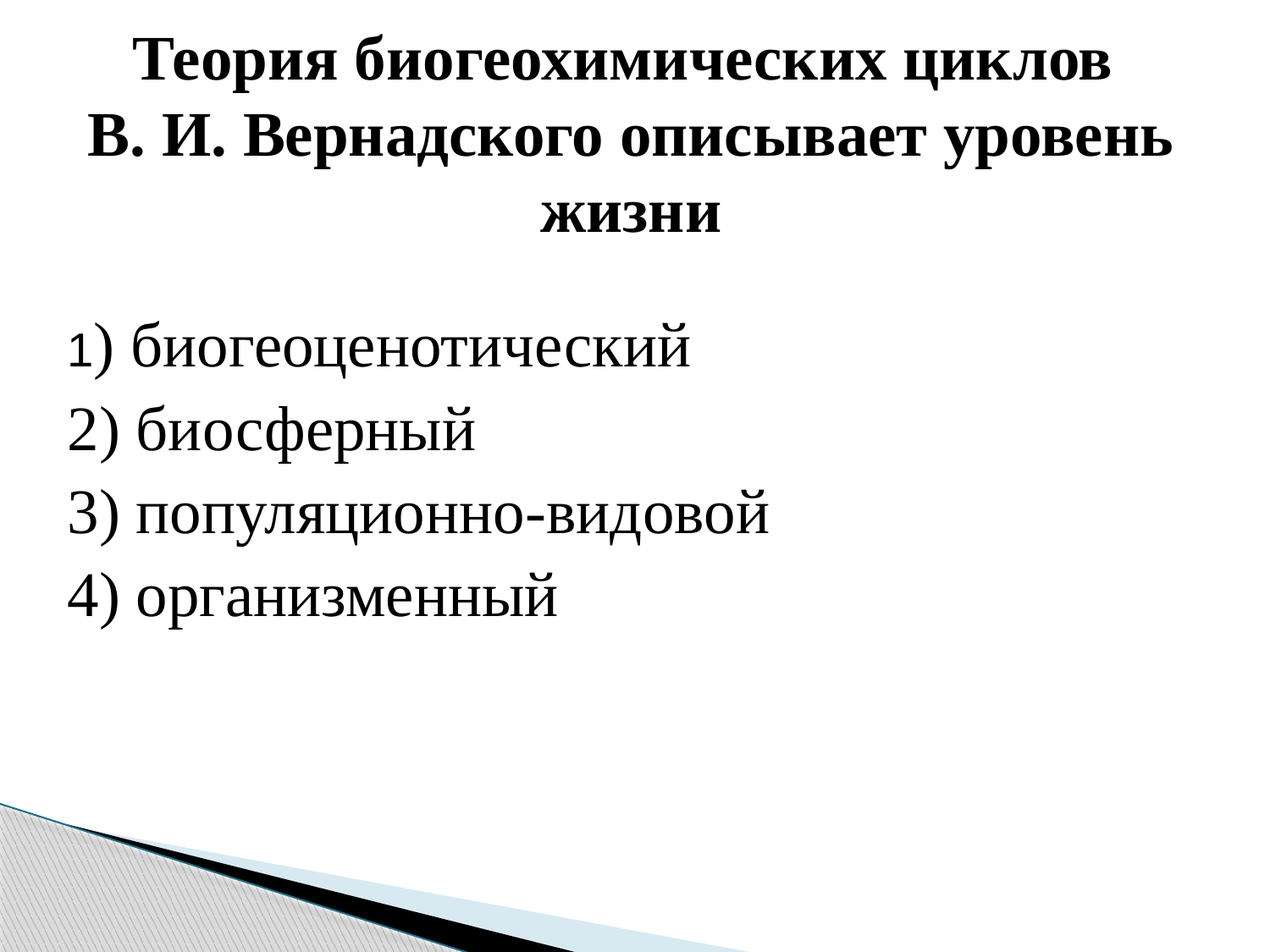

# Теория биогеохимических циклов В. И. Вернадского описывает уровень жизни
1) биогеоценотический
2) биосферный
3) популяционно-видовой
4) организменный